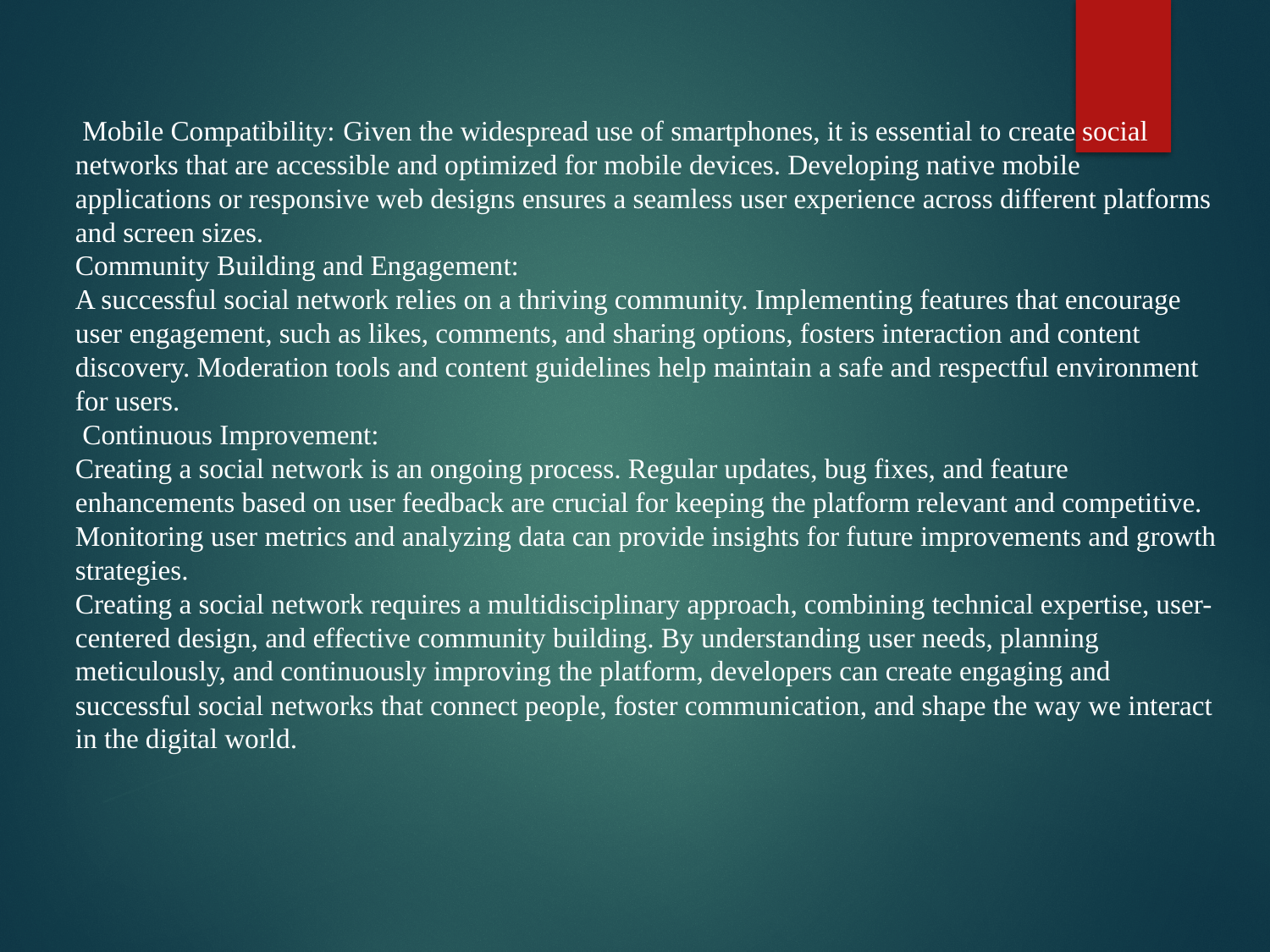

Mobile Compatibility: Given the widespread use of smartphones, it is essential to create social networks that are accessible and optimized for mobile devices. Developing native mobile applications or responsive web designs ensures a seamless user experience across different platforms and screen sizes.
Community Building and Engagement:
A successful social network relies on a thriving community. Implementing features that encourage user engagement, such as likes, comments, and sharing options, fosters interaction and content discovery. Moderation tools and content guidelines help maintain a safe and respectful environment for users.
 Continuous Improvement:
Creating a social network is an ongoing process. Regular updates, bug fixes, and feature enhancements based on user feedback are crucial for keeping the platform relevant and competitive. Monitoring user metrics and analyzing data can provide insights for future improvements and growth strategies.
Creating a social network requires a multidisciplinary approach, combining technical expertise, user-centered design, and effective community building. By understanding user needs, planning meticulously, and continuously improving the platform, developers can create engaging and successful social networks that connect people, foster communication, and shape the way we interact in the digital world.